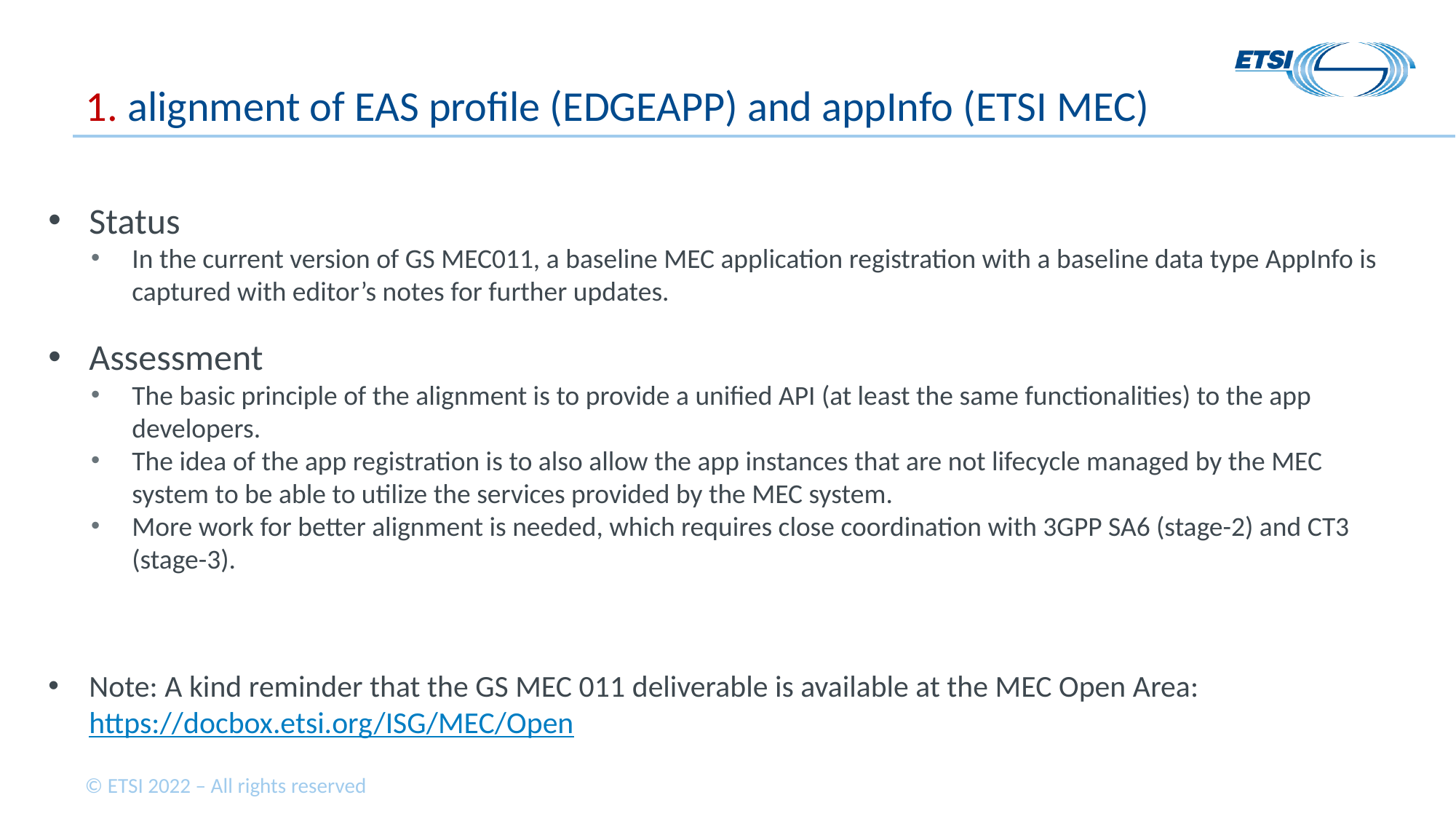

# 1. alignment of EAS profile (EDGEAPP) and appInfo (ETSI MEC)
Status
In the current version of GS MEC011, a baseline MEC application registration with a baseline data type AppInfo is captured with editor’s notes for further updates.
Assessment
The basic principle of the alignment is to provide a unified API (at least the same functionalities) to the app developers.
The idea of the app registration is to also allow the app instances that are not lifecycle managed by the MEC system to be able to utilize the services provided by the MEC system.
More work for better alignment is needed, which requires close coordination with 3GPP SA6 (stage-2) and CT3 (stage-3).

Note: A kind reminder that the GS MEC 011 deliverable is available at the MEC Open Area: https://docbox.etsi.org/ISG/MEC/Open